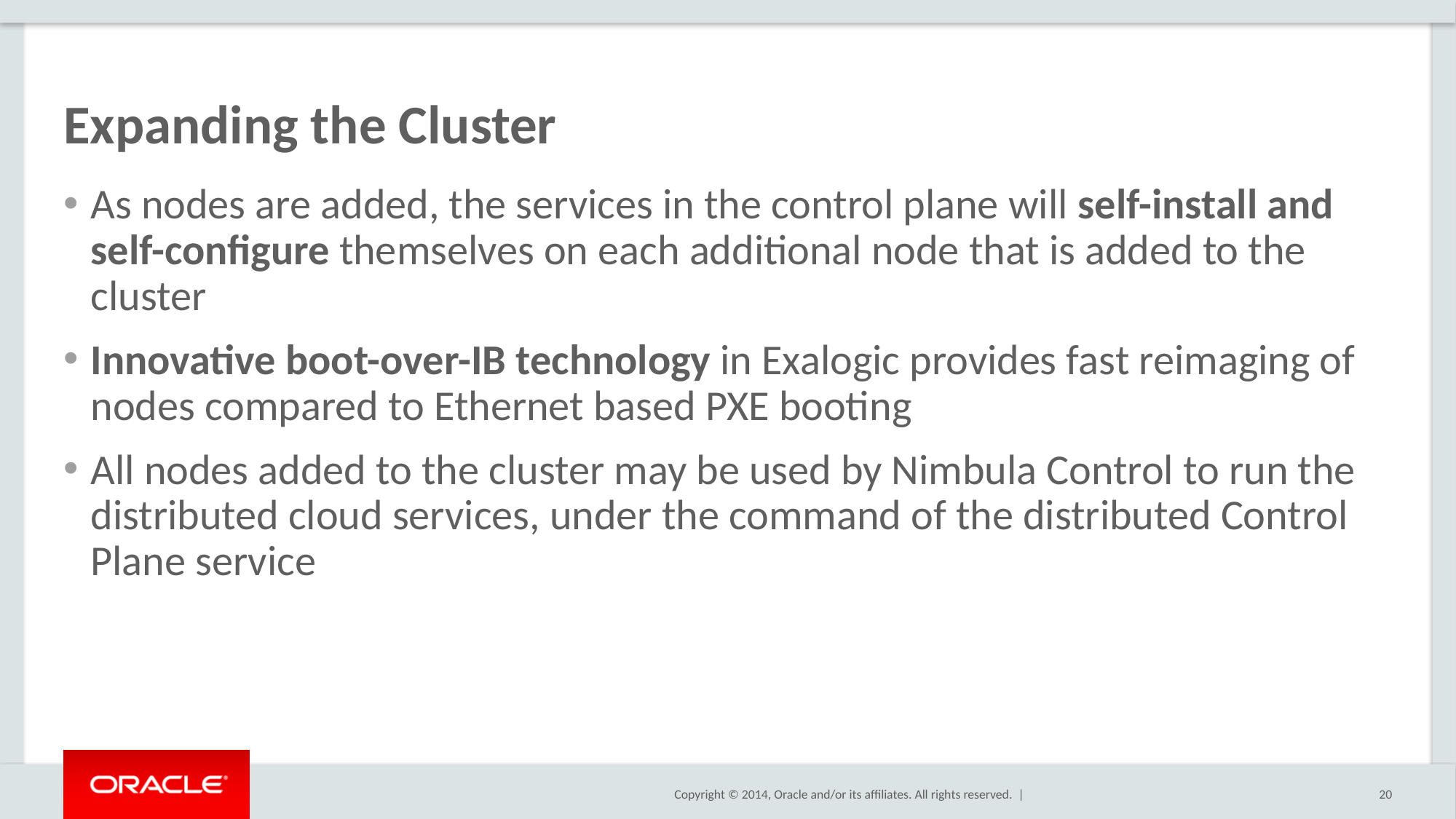

# Expanding the Cluster
As nodes are added, the services in the control plane will self-install and self-configure themselves on each additional node that is added to the cluster
Innovative boot-over-IB technology in Exalogic provides fast reimaging of nodes compared to Ethernet based PXE booting
All nodes added to the cluster may be used by Nimbula Control to run the distributed cloud services, under the command of the distributed Control Plane service

20